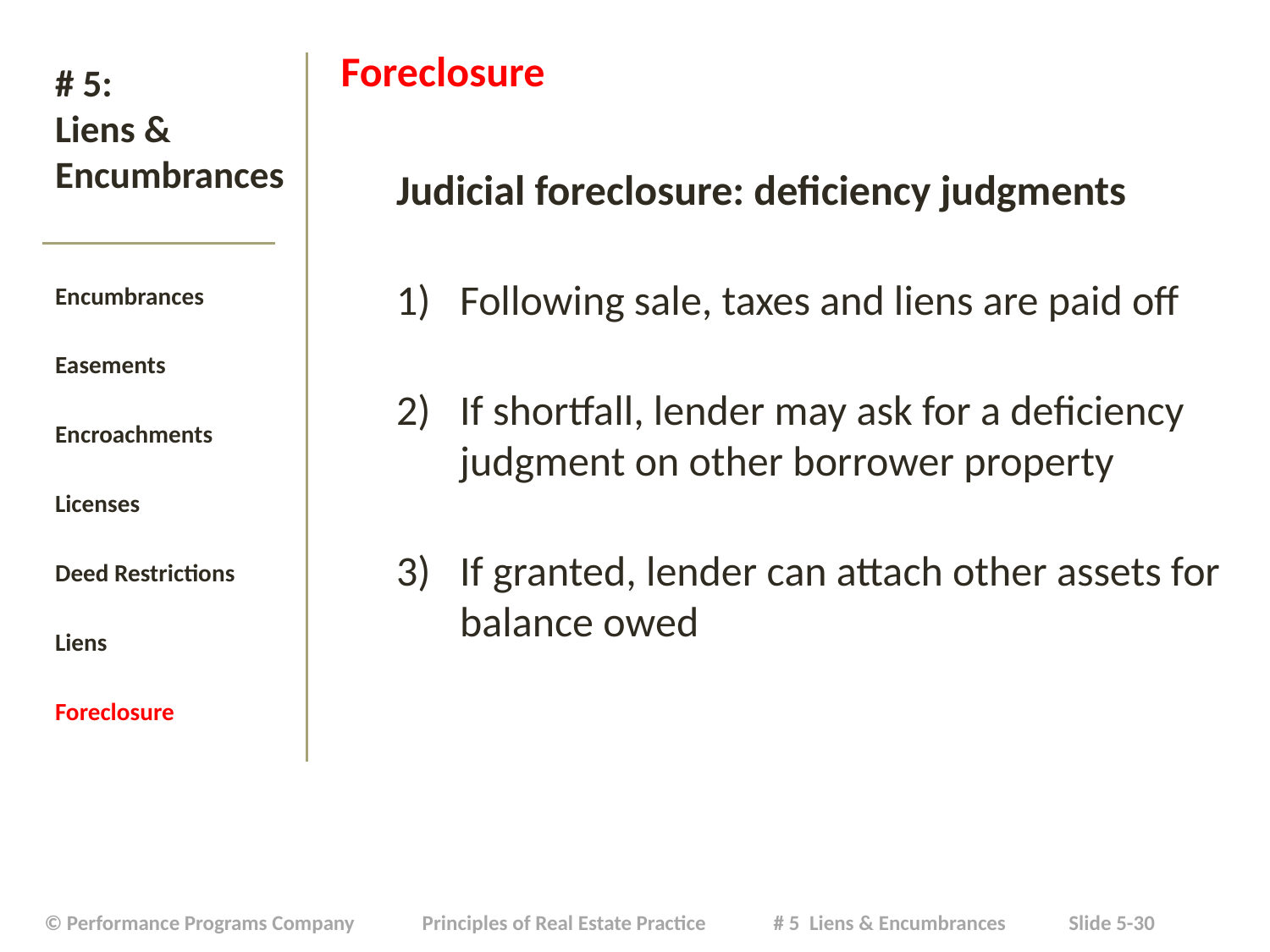

Foreclosure

Judicial foreclosure: deficiency judgments
Following sale, taxes and liens are paid off
If shortfall, lender may ask for a deficiency judgment on other borrower property
If granted, lender can attach other assets for balance owed

# # 5: Liens & Encumbrances

Encumbrances

Easements

Encroachments

Licenses

Deed Restrictions

Liens

Foreclosure

| © Performance Programs Company Principles of Real Estate Practice # 5 Liens & Encumbrances Slide 5-30 |
| --- |